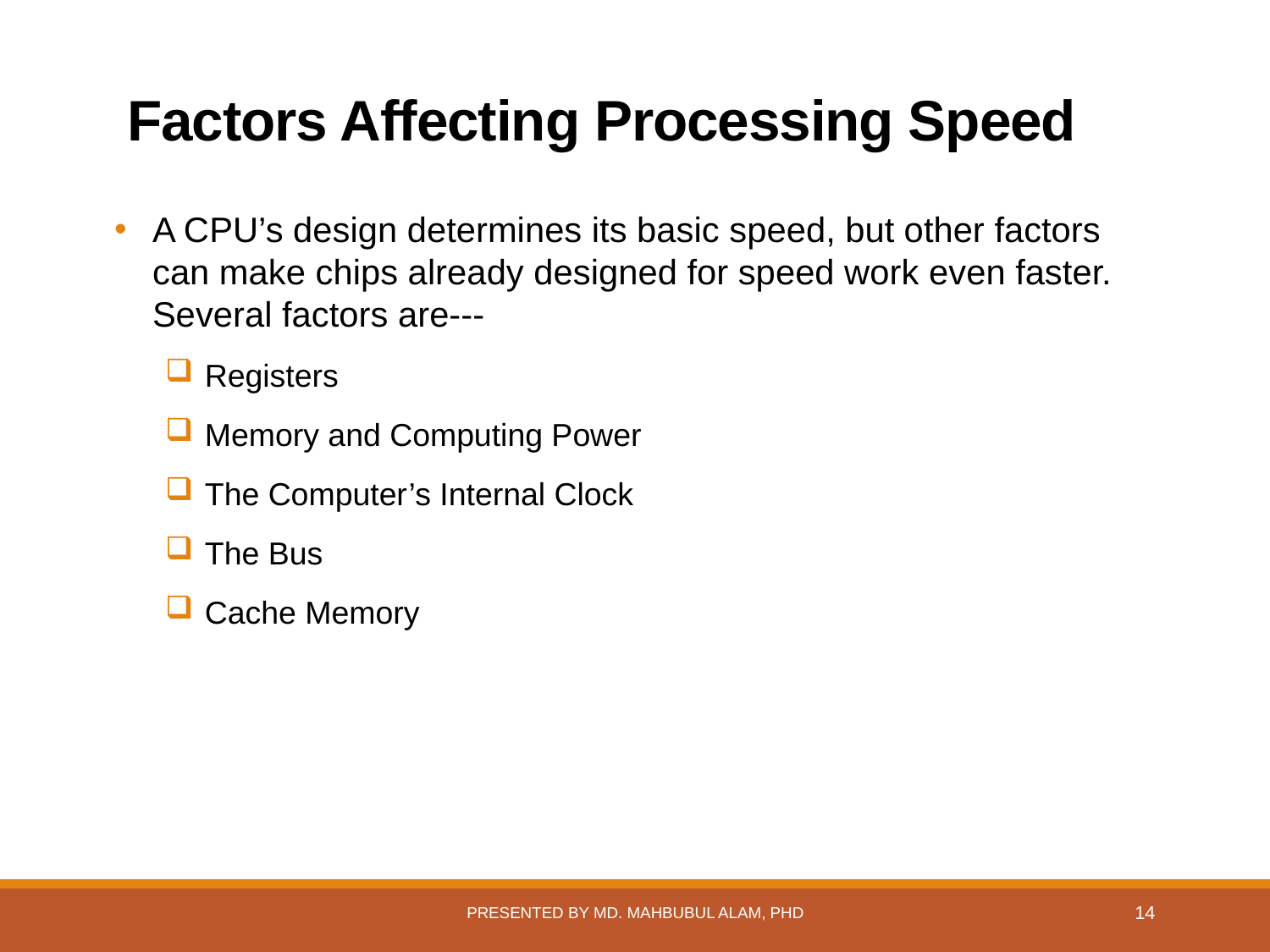

# Factors Affecting Processing Speed
A CPU’s design determines its basic speed, but other factors can make chips already designed for speed work even faster. Several factors are---
Registers
Memory and Computing Power
The Computer’s Internal Clock
The Bus
Cache Memory
Presented by Md. Mahbubul Alam, PhD
14